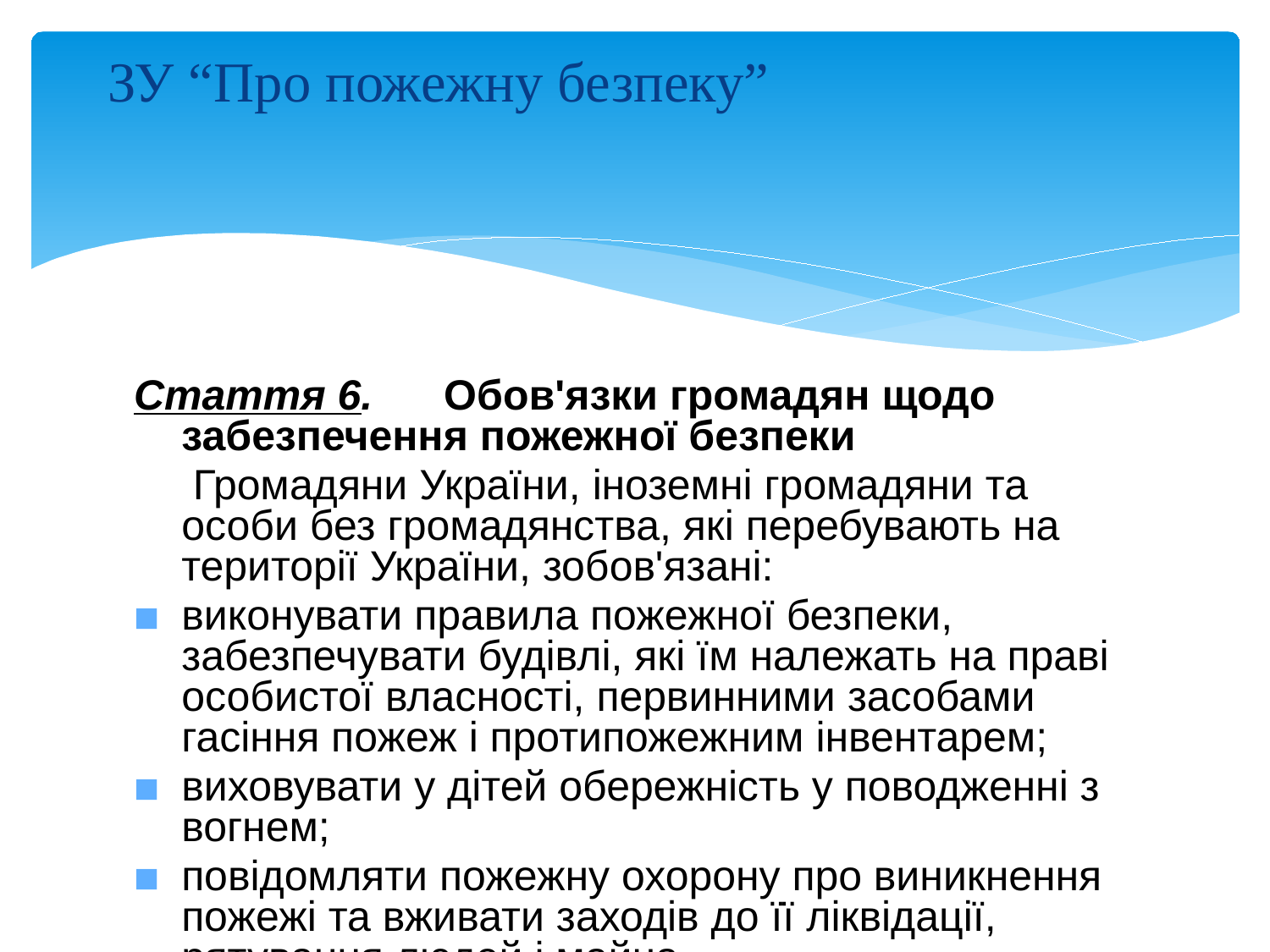

# ЗУ “Про пожежну безпеку”
Стаття 6.      Обов'язки громадян щодо забезпечення пожежної безпеки
     Громадяни України, іноземні громадяни та особи без громадянства, які перебувають на території України, зобов'язані:
виконувати правила пожежної безпеки, забезпечувати будівлі, які їм належать на праві особистої власності, первинними засобами гасіння пожеж і протипожежним інвентарем;
виховувати у дітей обережність у поводженні з вогнем;
повідомляти пожежну охорону про виникнення пожежі та вживати заходів до її ліквідації, рятування людей і майна